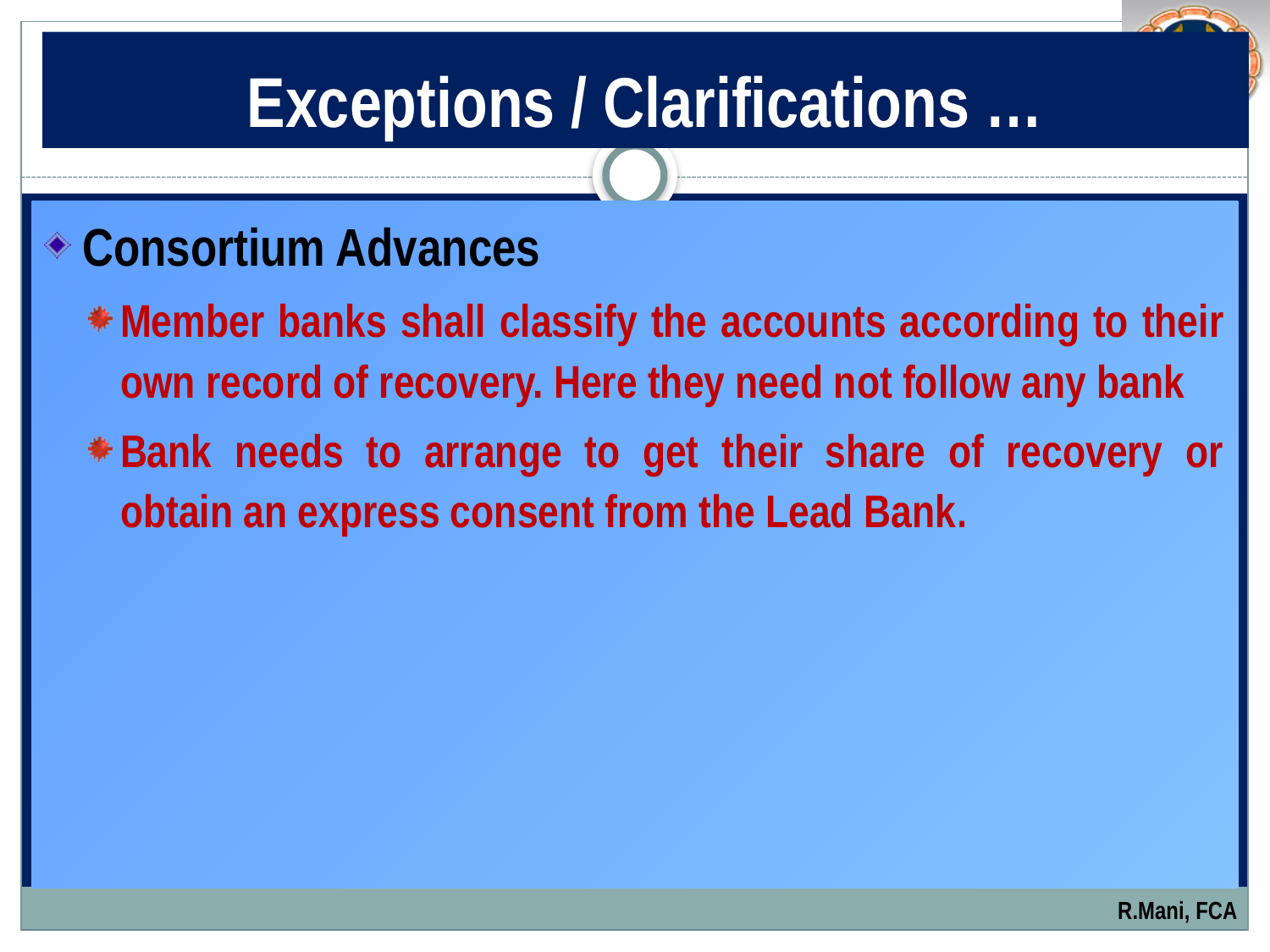

# Exceptions / Clarifications …
Consortium Advances
Member banks shall classify the accounts according to their own record of recovery. Here they need not follow any bank
Bank needs to arrange to get their share of recovery or obtain an express consent from the Lead Bank.